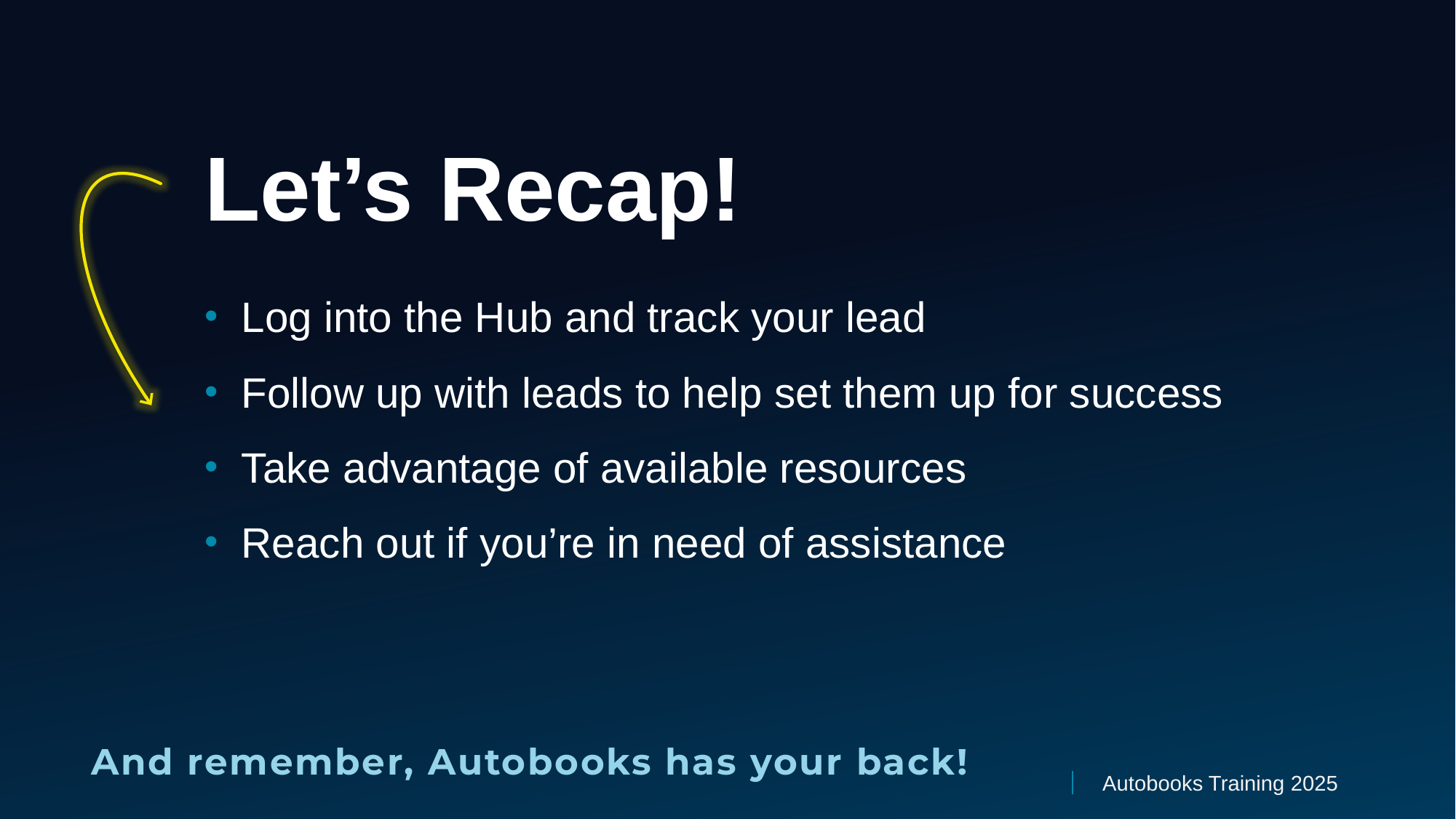

Let’s Recap!

Log into the Hub and track your lead
Follow up with leads to help set them up for success
Take advantage of available resources
Reach out if you’re in need of assistance
And remember, Autobooks has your back!